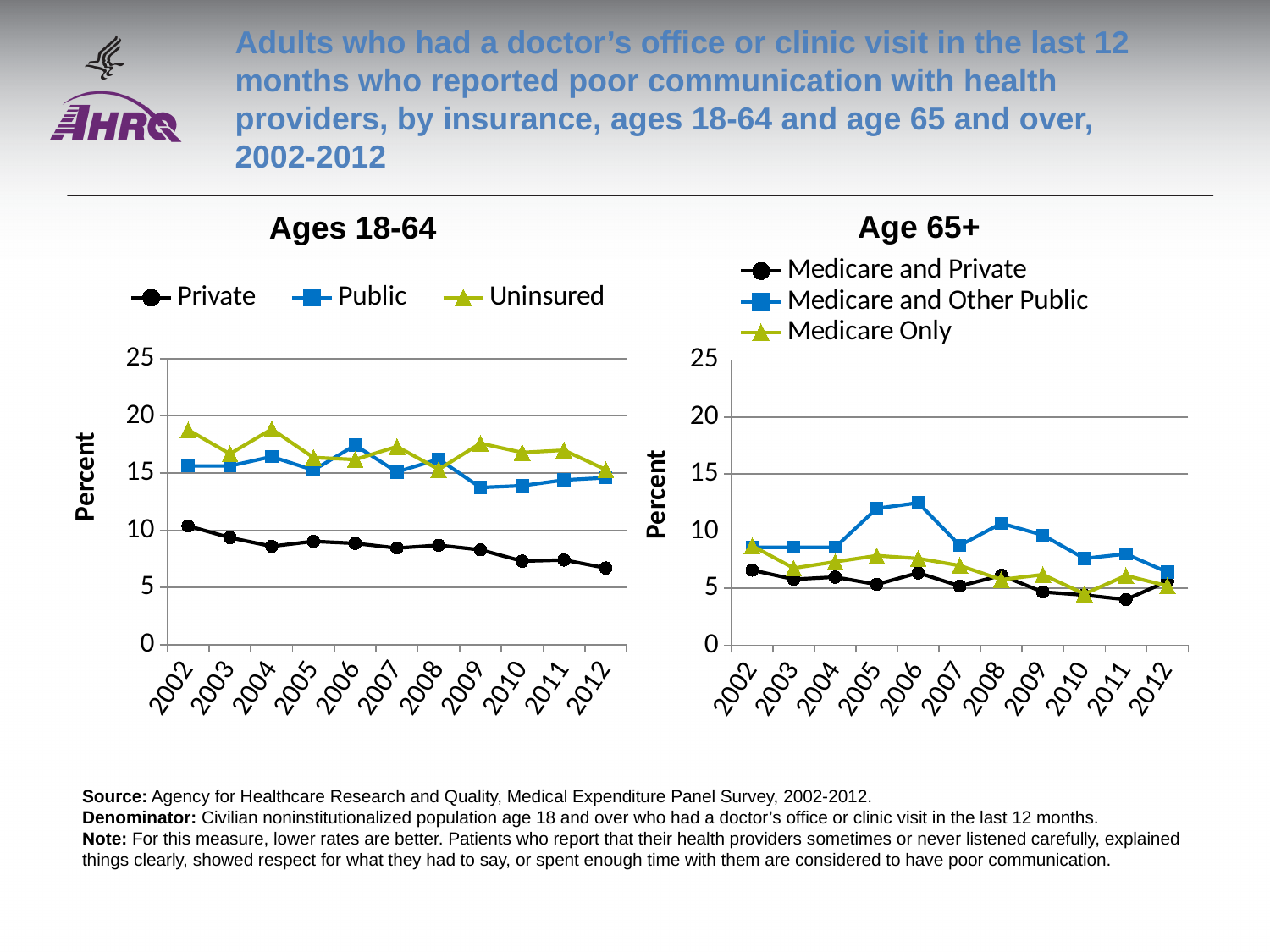

# Adults who had a doctor’s office or clinic visit in the last 12 months who reported poor communication with health providers, by insurance, ages 18-64 and age 65 and over, 2002-2012
Age 65+
Ages 18-64

### Chart

| Category | Private | Public | Uninsured |
|---|---|---|---|
| 2002 | 10.3765 | 15.626 | 18.779 |
| 2003 | 9.356 | 15.6265 | 16.6858 |
| 2004 | 8.5984 | 16.4397 | 18.8419 |
| 2005 | 9.0311 | 15.2588 | 16.3614 |
| 2006 | 8.857 | 17.4337 | 16.1869 |
| 2007 | 8.4471 | 15.1008 | 17.3184 |
| 2008 | 8.6908 | 16.2224 | 15.324 |
| 2009 | 8.2925 | 13.7443 | 17.6018 |
| 2010 | 7.3 | 13.9 | 16.8 |
| 2011 | 7.4 | 14.4 | 17.0 |
| 2012 | 6.7 | 14.6 | 15.3 |

### Chart

| Category | Medicare and Private | Medicare and Other Public | Medicare Only |
|---|---|---|---|
| 2002 | 6.5794 | 8.5847 | 8.7107 |
| 2003 | 5.7785 | 8.5869 | 6.7521 |
| 2004 | 5.97 | 8.5819 | 7.3089 |
| 2005 | 5.3288 | 11.9873 | 7.8441 |
| 2006 | 6.3413 | 12.4738 | 7.5998 |
| 2007 | 5.1829 | 8.7425 | 6.9743 |
| 2008 | 6.125 | 10.6783 | 5.7493 |
| 2009 | 4.6646 | 9.6486 | 6.1837 |
| 2010 | 4.4 | 7.6 | 4.5 |
| 2011 | 4.0 | 8.0 | 6.1 |
| 2012 | 5.6 | 6.4 | 5.2 |
Source: Agency for Healthcare Research and Quality, Medical Expenditure Panel Survey, 2002-2012.
Denominator: Civilian noninstitutionalized population age 18 and over who had a doctor’s office or clinic visit in the last 12 months.
Note: For this measure, lower rates are better. Patients who report that their health providers sometimes or never listened carefully, explained things clearly, showed respect for what they had to say, or spent enough time with them are considered to have poor communication.